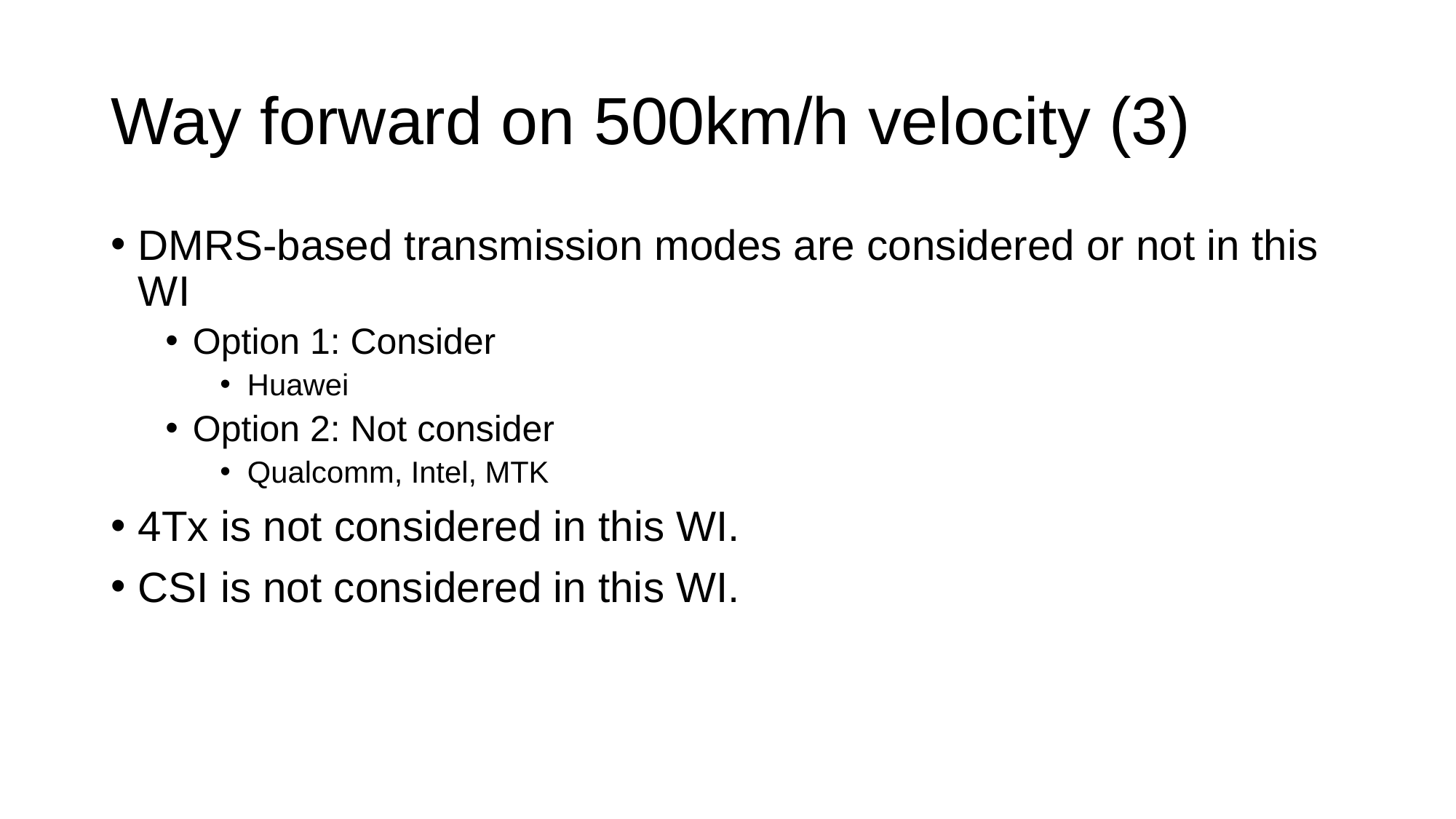

# Way forward on 500km/h velocity (3)
DMRS-based transmission modes are considered or not in this WI
Option 1: Consider
Huawei
Option 2: Not consider
Qualcomm, Intel, MTK
4Tx is not considered in this WI.
CSI is not considered in this WI.